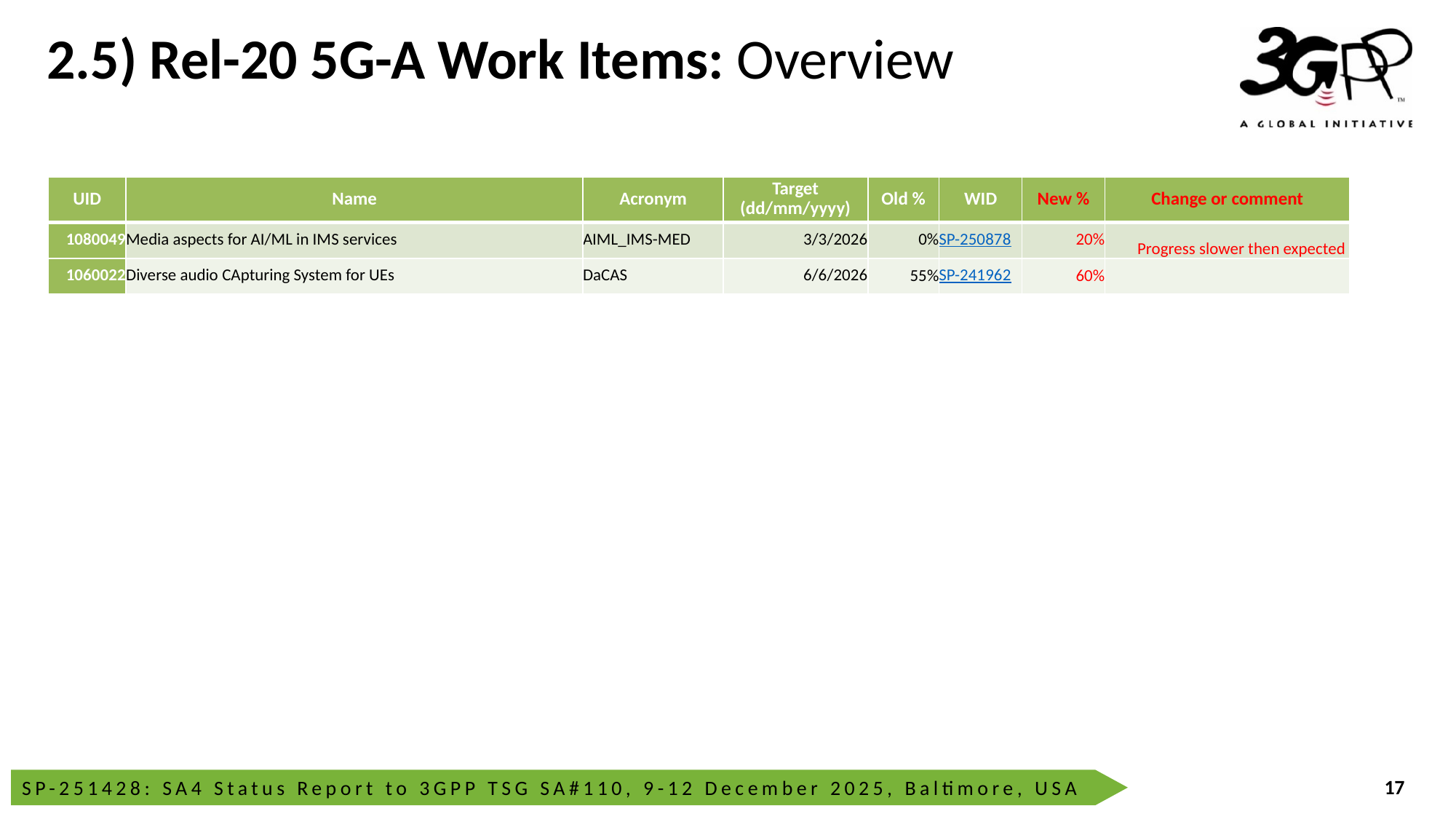

# 2.5) Rel-20 5G-A Work Items: Overview
| UID | Name | Acronym | Target (dd/mm/yyyy) | Old % | WID | New % | Change or comment |
| --- | --- | --- | --- | --- | --- | --- | --- |
| 1080049 | Media aspects for AI/ML in IMS services | AIML\_IMS-MED | 3/3/2026 | 0% | SP-250878 | 20% | Progress slower then expected |
| 1060022 | Diverse audio CApturing System for UEs | DaCAS | 6/6/2026 | 55% | SP-241962 | 60% |  |